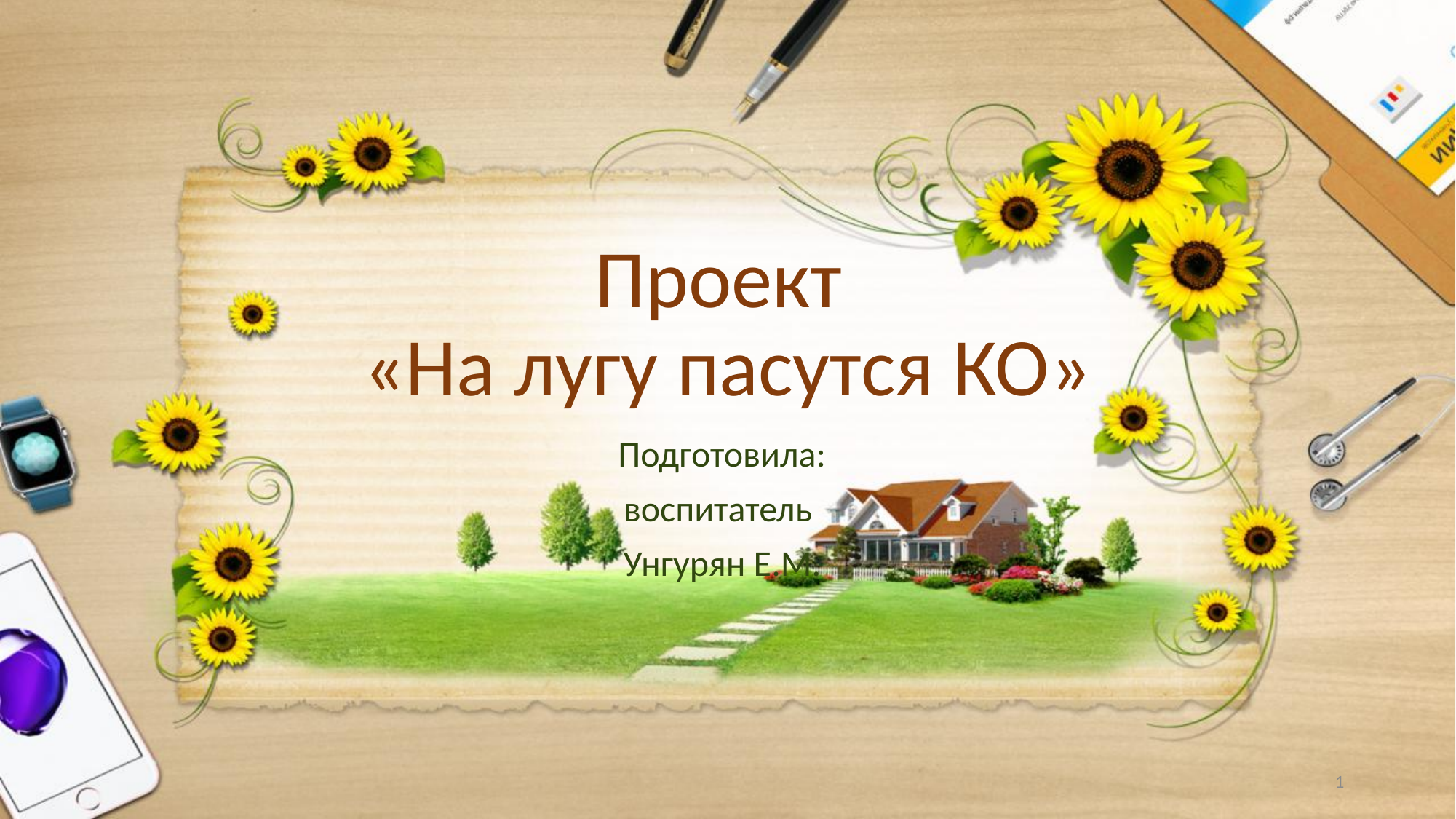

# Проект «На лугу пасутся КО»
Подготовила:
воспитатель
Унгурян Е.М.
1